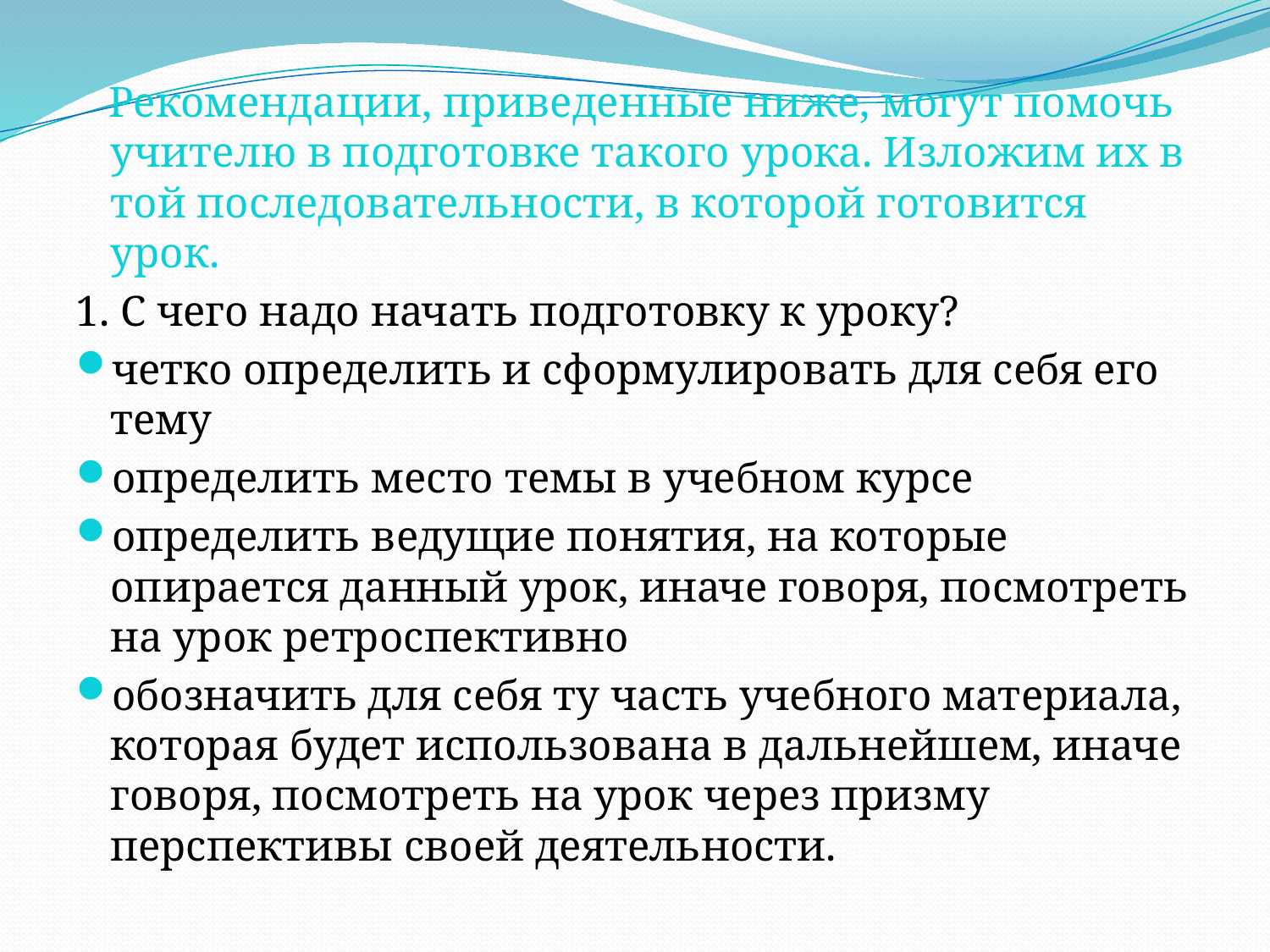

Рекомендации, приведенные ниже, могут помочь учителю в подготовке такого урока. Изложим их в той последовательности, в которой готовится урок.
1. С чего надо начать подготовку к уроку?
четко определить и сформулировать для себя его тему
определить место темы в учебном курсе
определить ведущие понятия, на которые опирается данный урок, иначе говоря, посмотреть на урок ретроспективно
обозначить для себя ту часть учебного материала, которая будет использована в дальнейшем, иначе говоря, посмотреть на урок через призму перспективы своей деятельности.